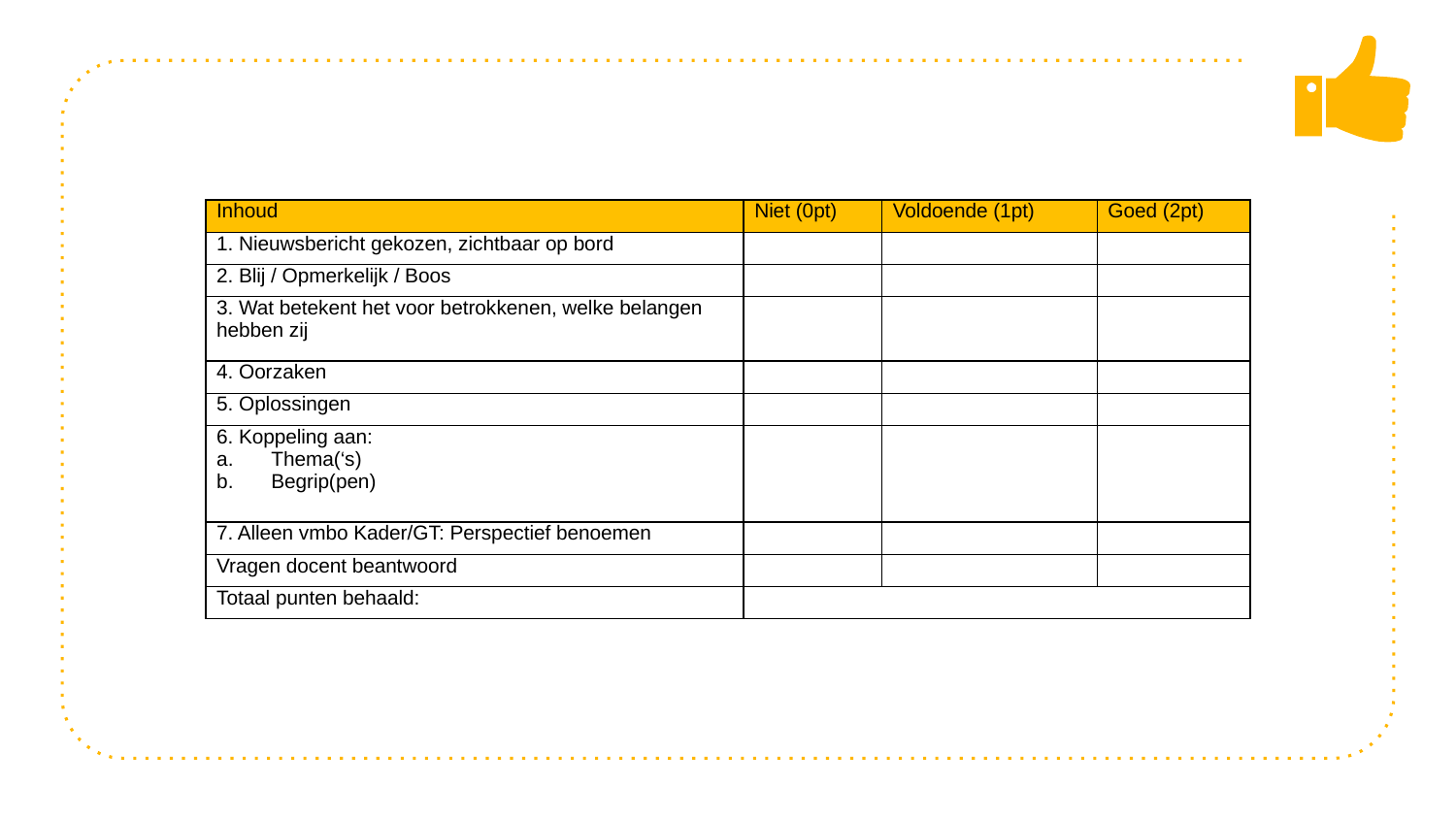

| Inhoud | Niet (0pt) | Voldoende (1pt) | Goed (2pt) |
| --- | --- | --- | --- |
| 1. Nieuwsbericht gekozen, zichtbaar op bord |  |  |  |
| 2. Blij / Opmerkelijk / Boos |  |  |  |
| 3. Wat betekent het voor betrokkenen, welke belangen hebben zij |  |  |  |
| 4. Oorzaken |  |  |  |
| 5. Oplossingen |  |  |  |
| 6. Koppeling aan: Thema(‘s) Begrip(pen) |  |  |  |
| 7. Alleen vmbo Kader/GT: Perspectief benoemen |  |  |  |
| Vragen docent beantwoord |  |  |  |
| Totaal punten behaald: |  |  |  |